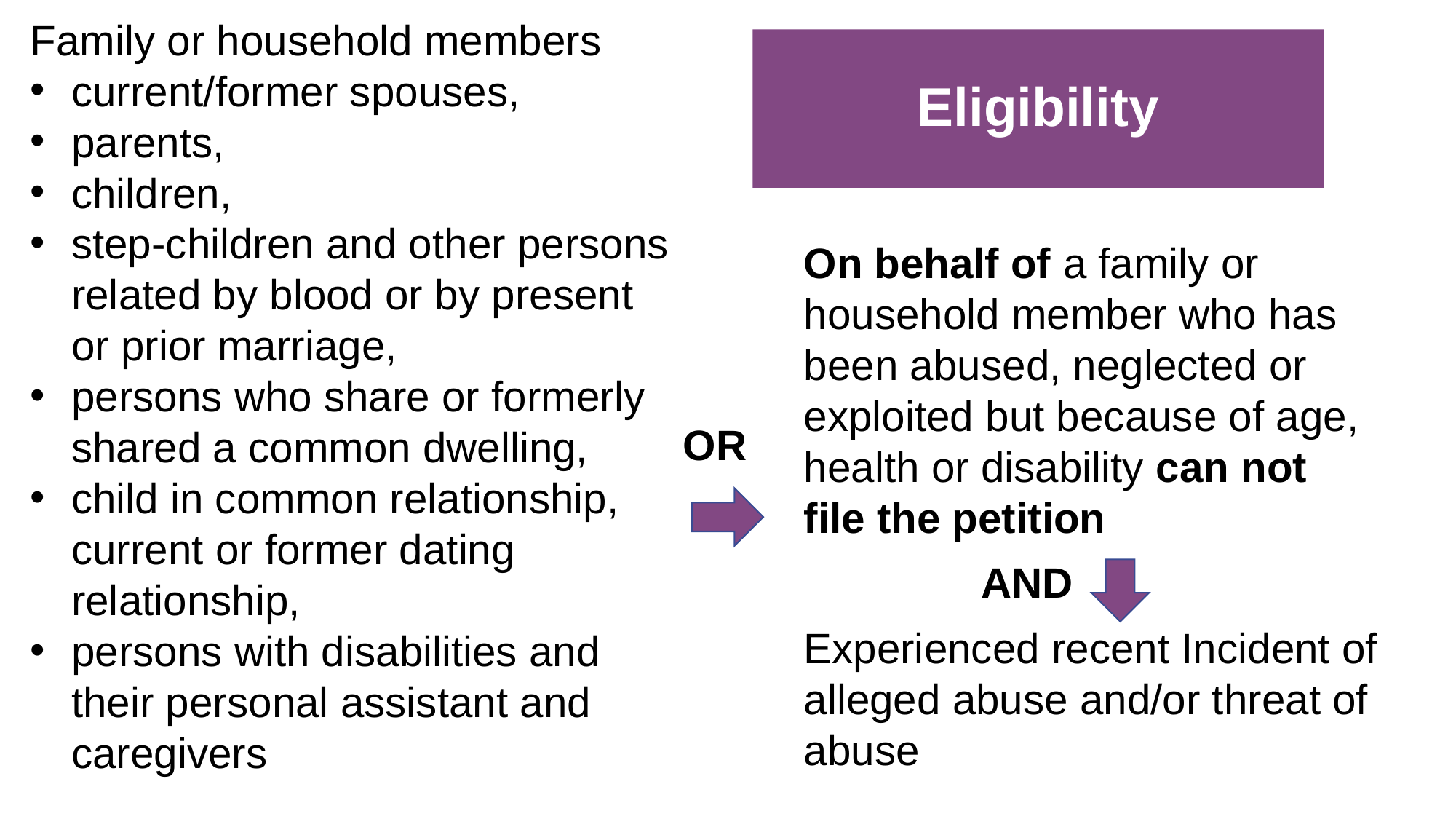

Family or household members
current/former spouses,
parents,
children,
step-children and other persons related by blood or by present or prior marriage,
persons who share or formerly shared a common dwelling,
child in common relationship, current or former dating relationship,
persons with disabilities and their personal assistant and caregivers

Eligibility
On behalf of a family or household member who has been abused, neglected or exploited but because of age, health or disability can not file the petition

               AND

Experienced recent Incident of alleged abuse and/or threat of abuse
    OR